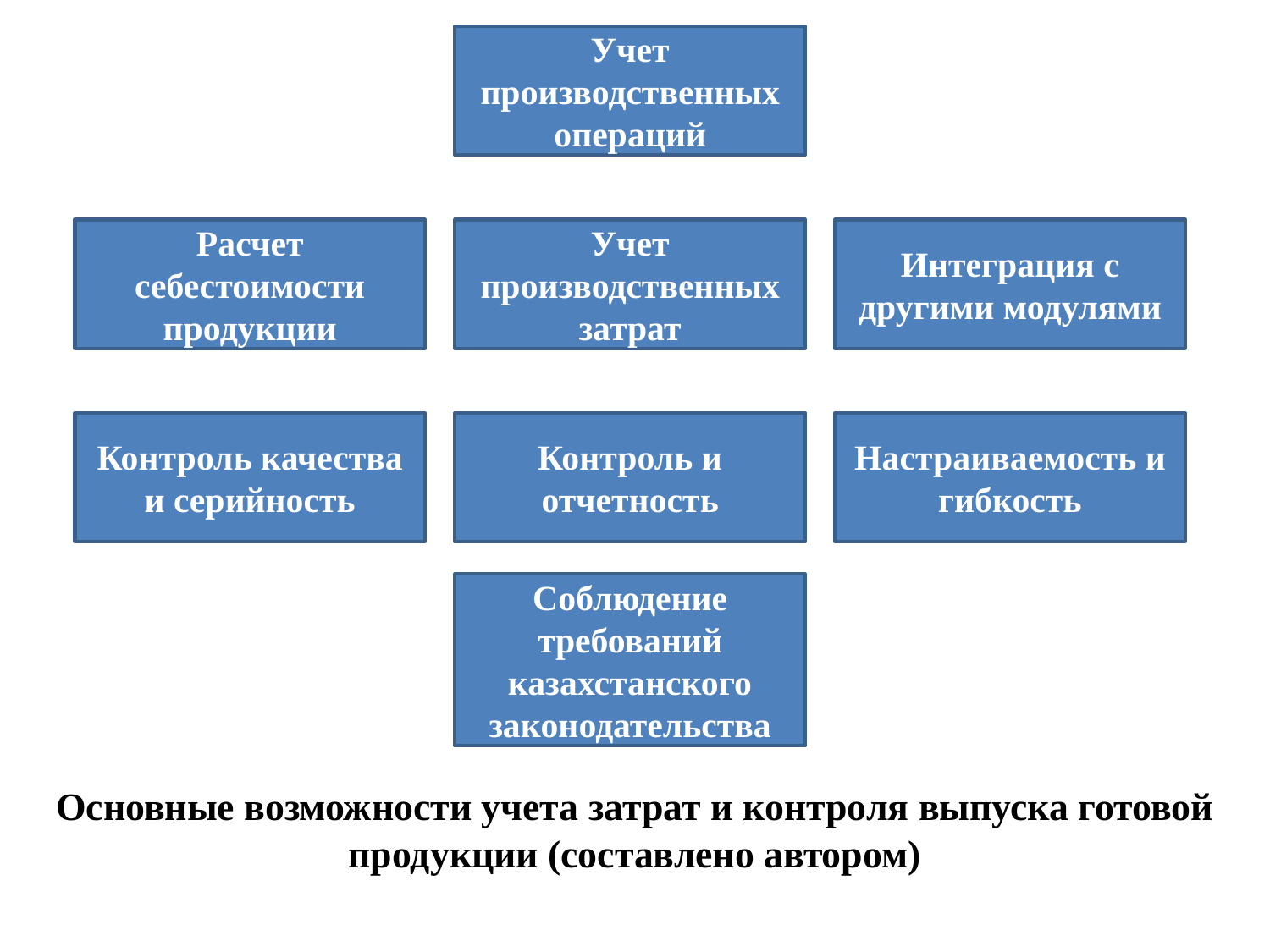

Учет производственных операций
Расчет себестоимости продукции
Учет производственных затрат
Интеграция с другими модулями
Контроль качества и серийность
Контроль и отчетность
Настраиваемость и гибкость
Соблюдение требований казахстанского законодательства
Основные возможности учета затрат и контроля выпуска готовой продукции (составлено автором)